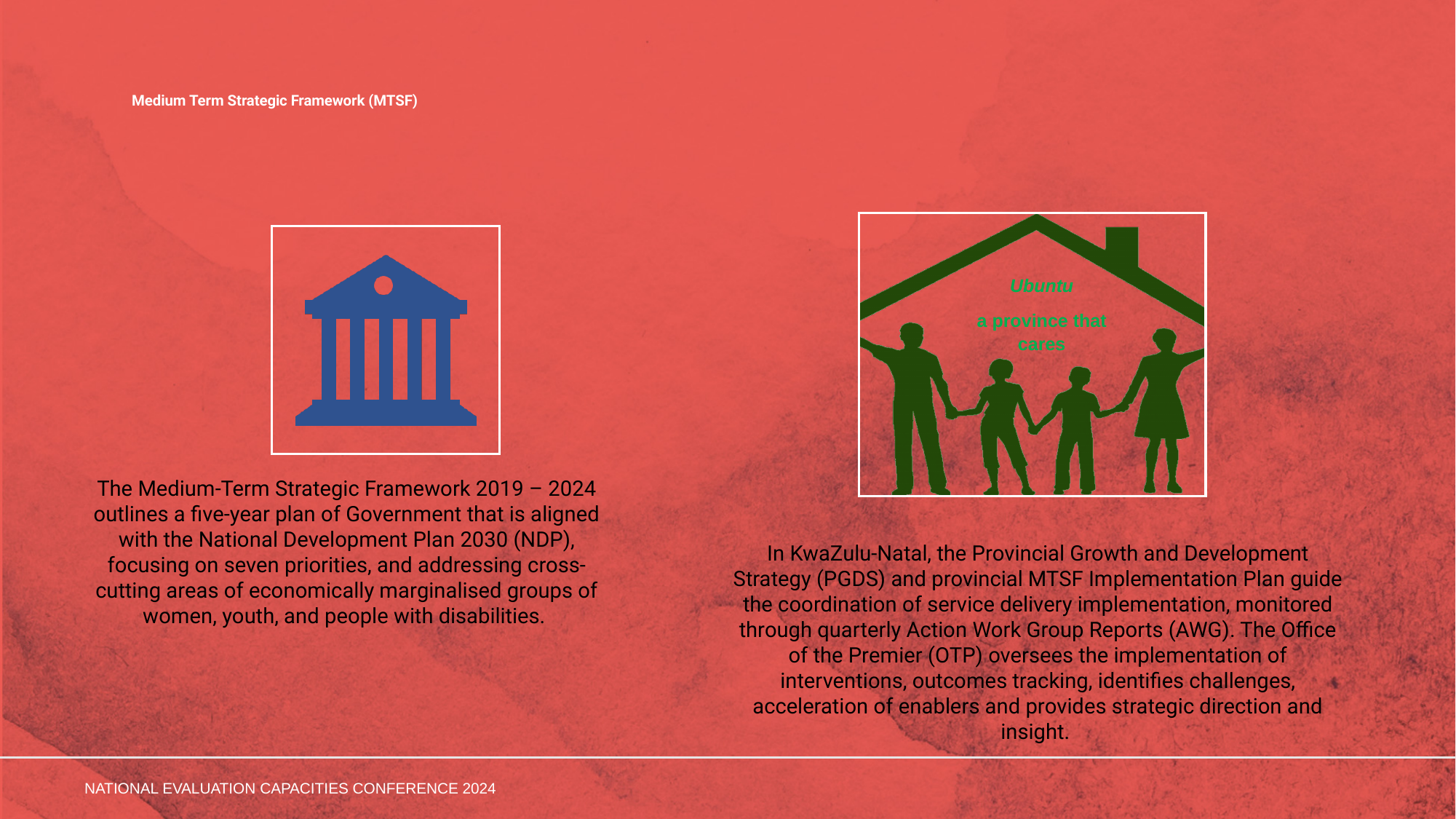

# Medium Term Strategic Framework (MTSF)
The Medium-Term Strategic Framework 2019 – 2024 outlines a five-year plan of Government that is aligned with the National Development Plan 2030 (NDP), focusing on seven priorities, and addressing cross-cutting areas of economically marginalised groups of women, youth, and people with disabilities.
In KwaZulu-Natal, the Provincial Growth and Development Strategy (PGDS) and provincial MTSF Implementation Plan guide the coordination of service delivery implementation, monitored through quarterly Action Work Group Reports (AWG). The Office of the Premier (OTP) oversees the implementation of interventions, outcomes tracking, identifies challenges, acceleration of enablers and provides strategic direction and insight.
Ubuntu
a province that cares